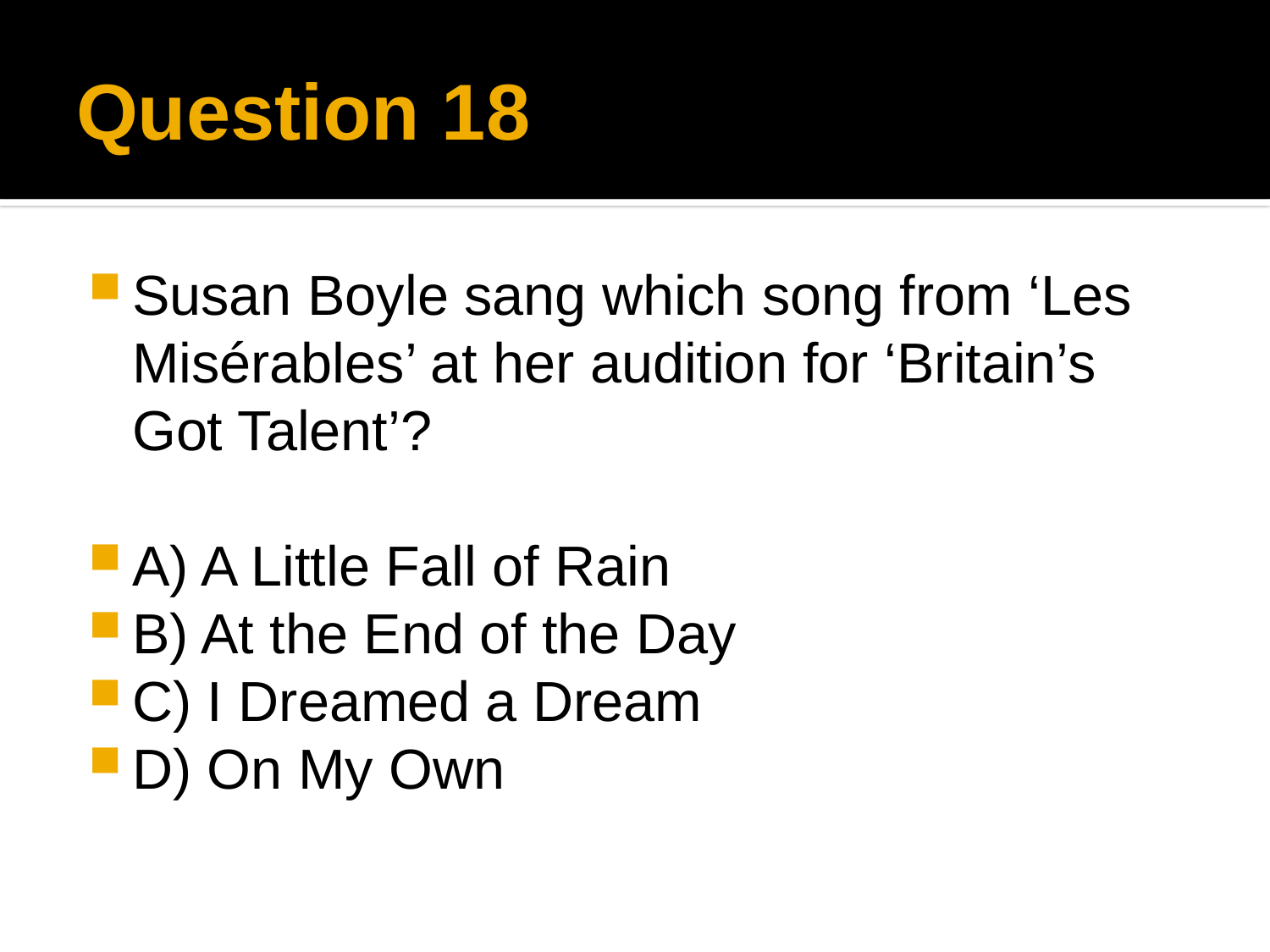

# Question 18
Susan Boyle sang which song from ‘Les Misérables’ at her audition for ‘Britain’s Got Talent’?

A) A Little Fall of Rain
B) At the End of the Day
C) I Dreamed a Dream
D) On My Own